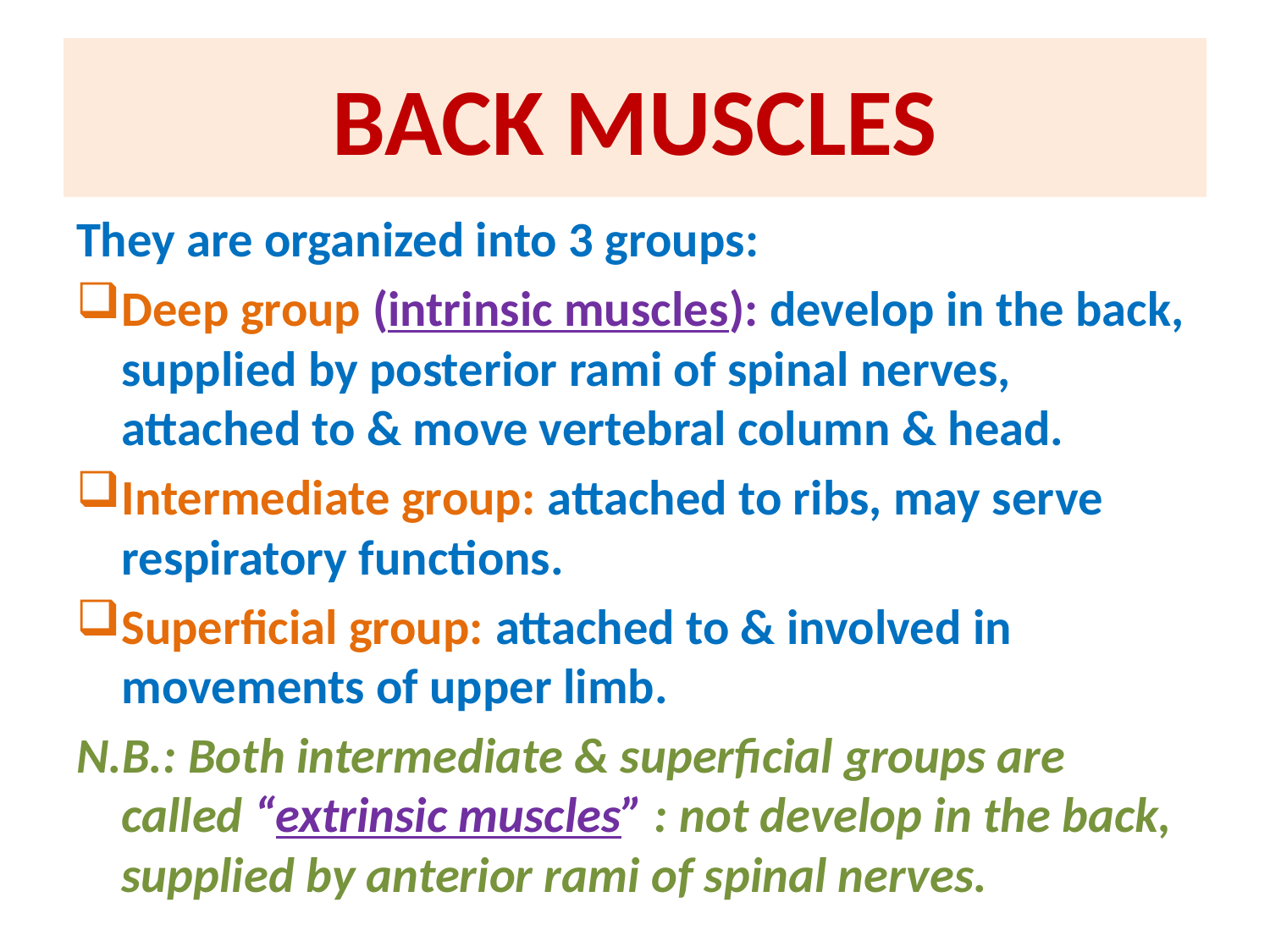

# BACK MUSCLES
They are organized into 3 groups:
Deep group (intrinsic muscles): develop in the back, supplied by posterior rami of spinal nerves, attached to & move vertebral column & head.
Intermediate group: attached to ribs, may serve respiratory functions.
Superficial group: attached to & involved in movements of upper limb.
N.B.: Both intermediate & superficial groups are called “extrinsic muscles” : not develop in the back, supplied by anterior rami of spinal nerves.